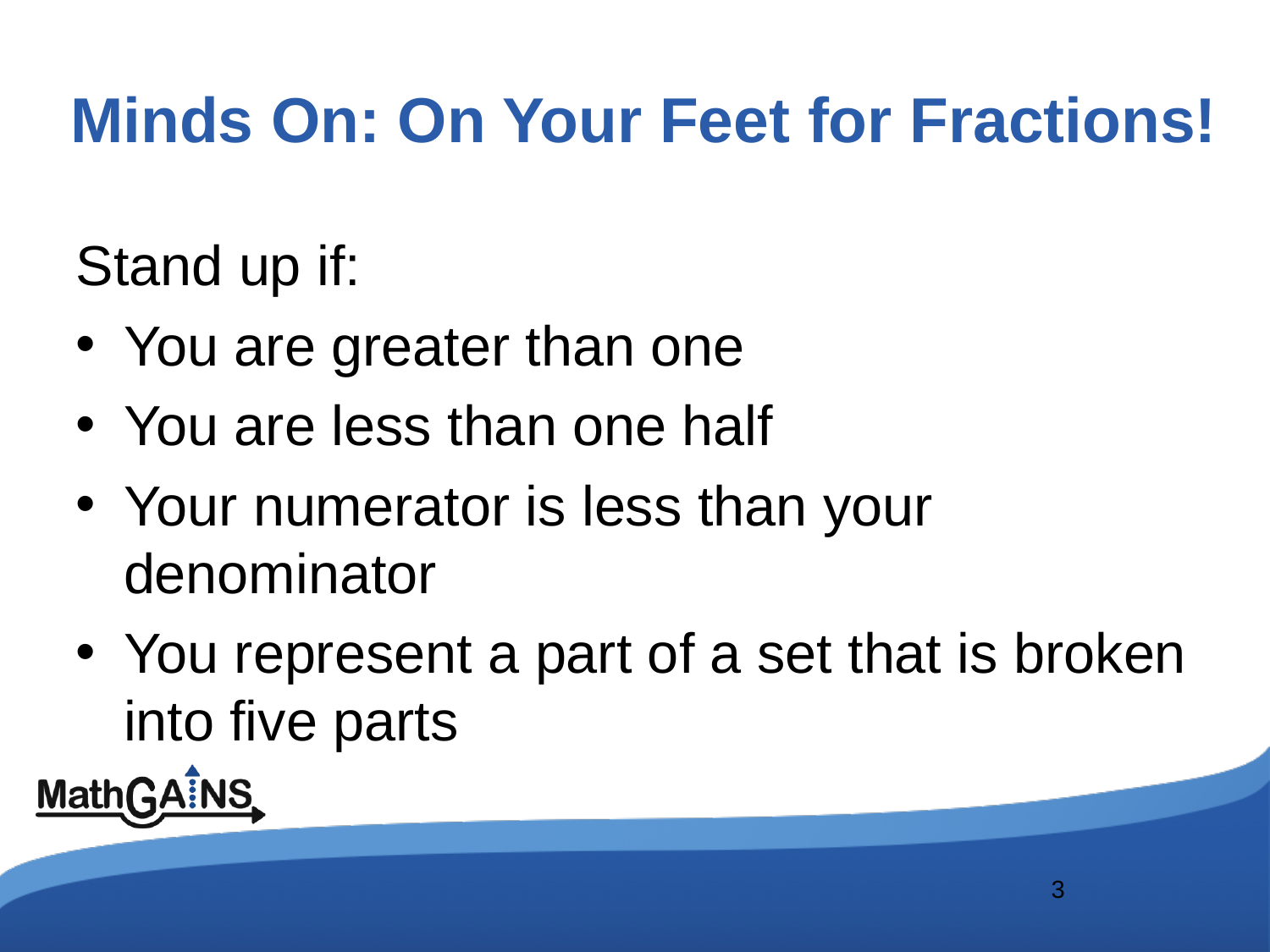

# Minds On: On Your Feet for Fractions!
Stand up if:
You are greater than one
You are less than one half
Your numerator is less than your denominator
You represent a part of a set that is broken into five parts
3